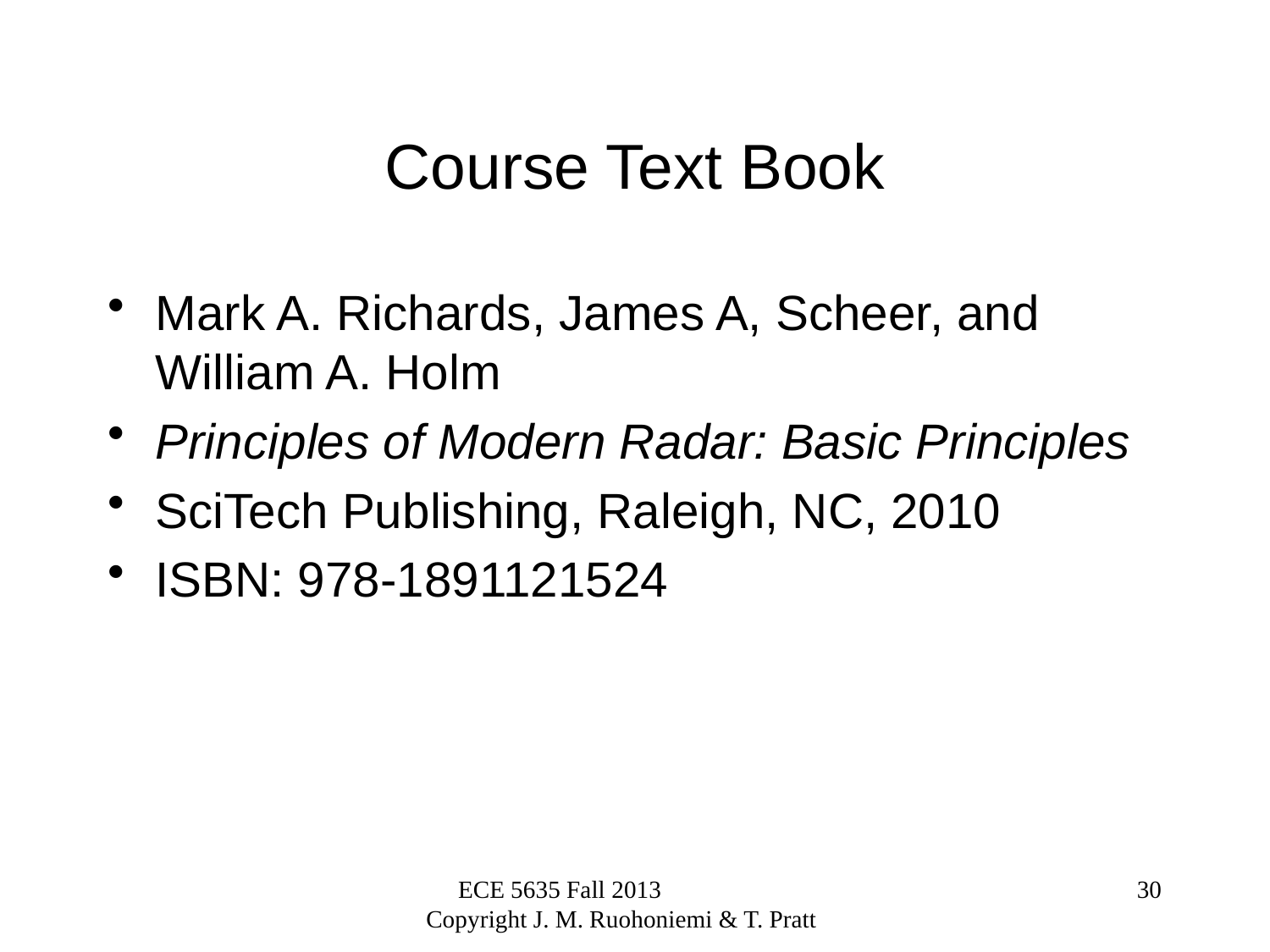

# Course Text Book
Mark A. Richards, James A, Scheer, and William A. Holm
Principles of Modern Radar: Basic Principles
SciTech Publishing, Raleigh, NC, 2010
ISBN: 978-1891121524
ECE 5635 Fall 2013                      Copyright J. M. Ruohoniemi & T. Pratt
30